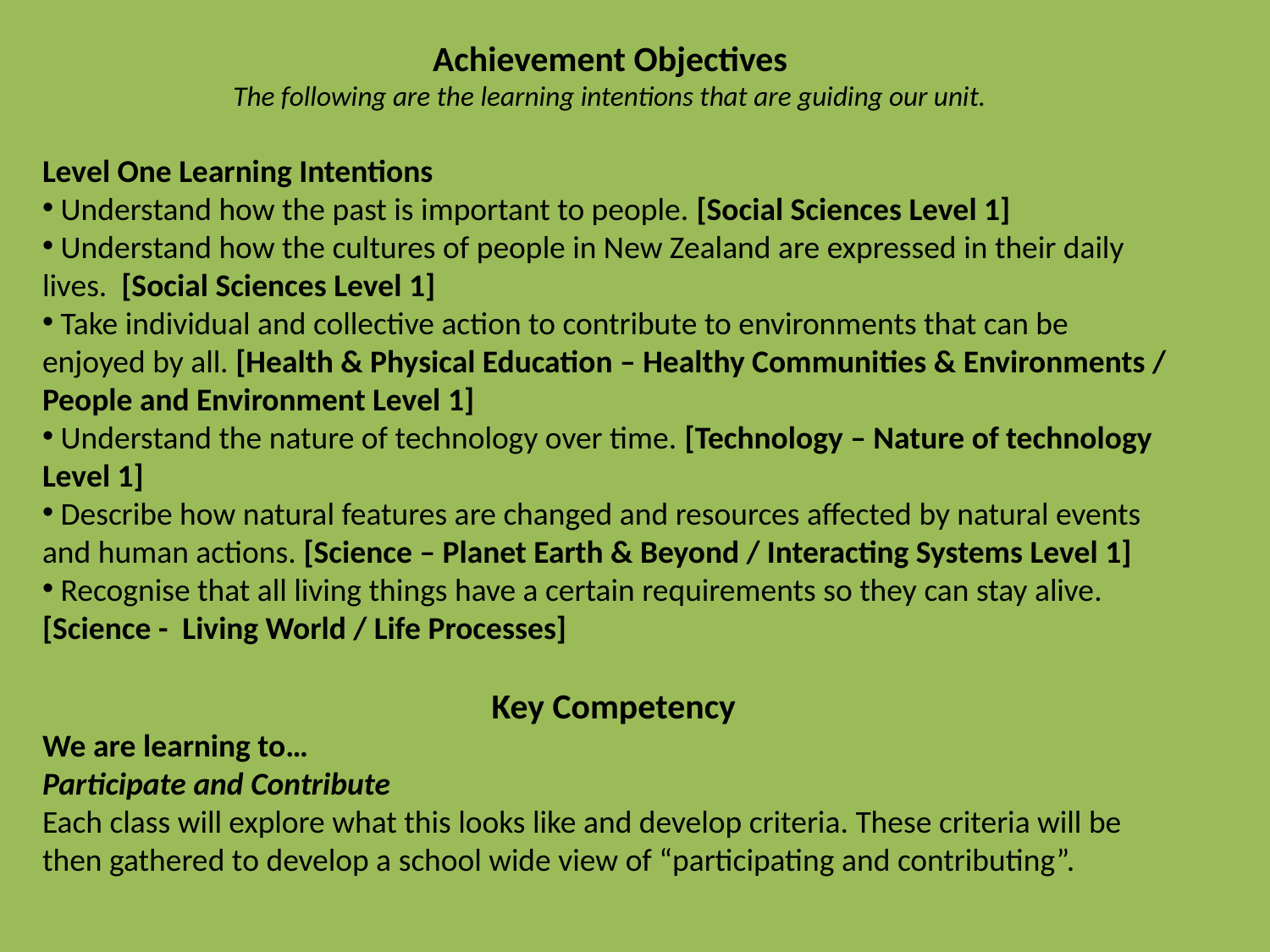

Achievement Objectives
The following are the learning intentions that are guiding our unit.

Level One Learning Intentions
 Understand how the past is important to people. [Social Sciences Level 1]
 Understand how the cultures of people in New Zealand are expressed in their daily lives.  [Social Sciences Level 1]
 Take individual and collective action to contribute to environments that can be enjoyed by all. [Health & Physical Education – Healthy Communities & Environments / People and Environment Level 1]
 Understand the nature of technology over time. [Technology – Nature of technology Level 1]
 Describe how natural features are changed and resources affected by natural events and human actions. [Science – Planet Earth & Beyond / Interacting Systems Level 1]
 Recognise that all living things have a certain requirements so they can stay alive. [Science -  Living World / Life Processes]

 Key Competency
We are learning to…
Participate and Contribute
Each class will explore what this looks like and develop criteria. These criteria will be then gathered to develop a school wide view of “participating and contributing”.